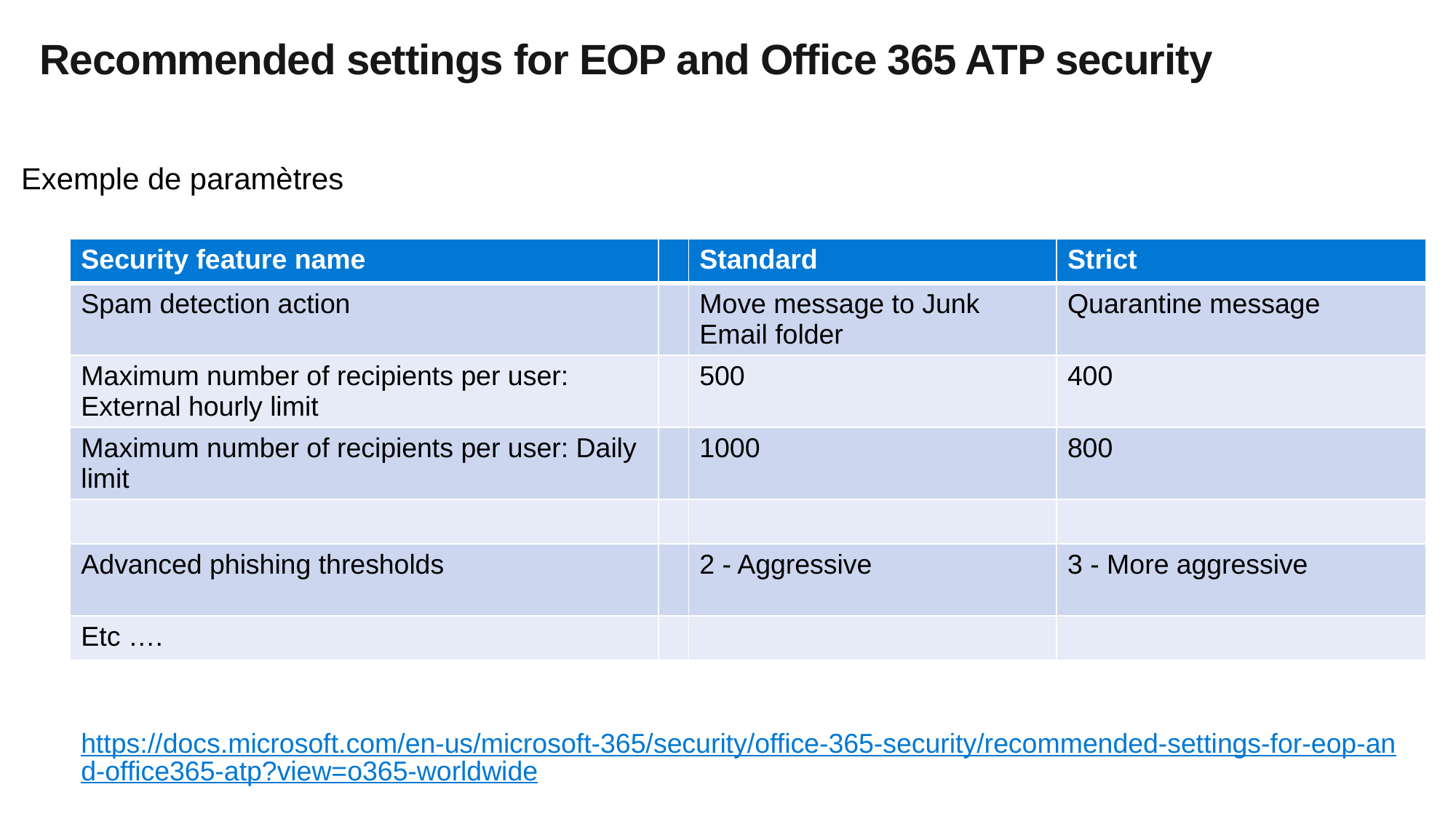

# Recommended settings for EOP and Office 365 ATP security
Exemple de paramètres
| Security feature name |  | Standard | Strict |
| --- | --- | --- | --- |
| Spam detection action |  | Move message to Junk Email folder | Quarantine message |
| Maximum number of recipients per user: External hourly limit |  | 500 | 400 |
| Maximum number of recipients per user: Daily limit |  | 1000 | 800 |
|  |  |  |  |
| Advanced phishing thresholds |  | 2 - Aggressive | 3 - More aggressive |
| Etc …. |  |  |  |
https://docs.microsoft.com/en-us/microsoft-365/security/office-365-security/recommended-settings-for-eop-and-office365-atp?view=o365-worldwide